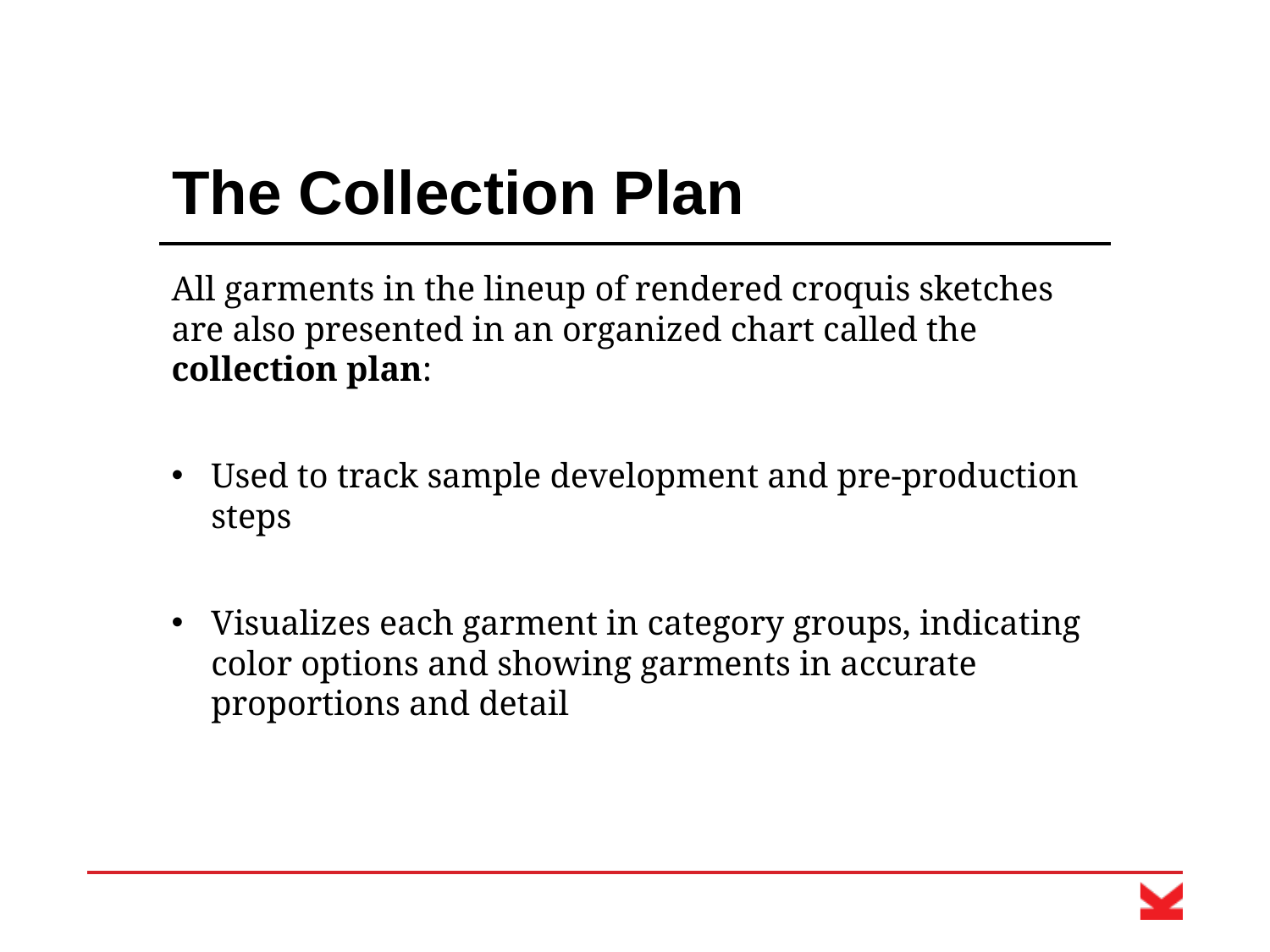

# The Collection Plan
All garments in the lineup of rendered croquis sketches are also presented in an organized chart called the collection plan:

Used to track sample development and pre-production steps

Visualizes each garment in category groups, indicating color options and showing garments in accurate proportions and detail